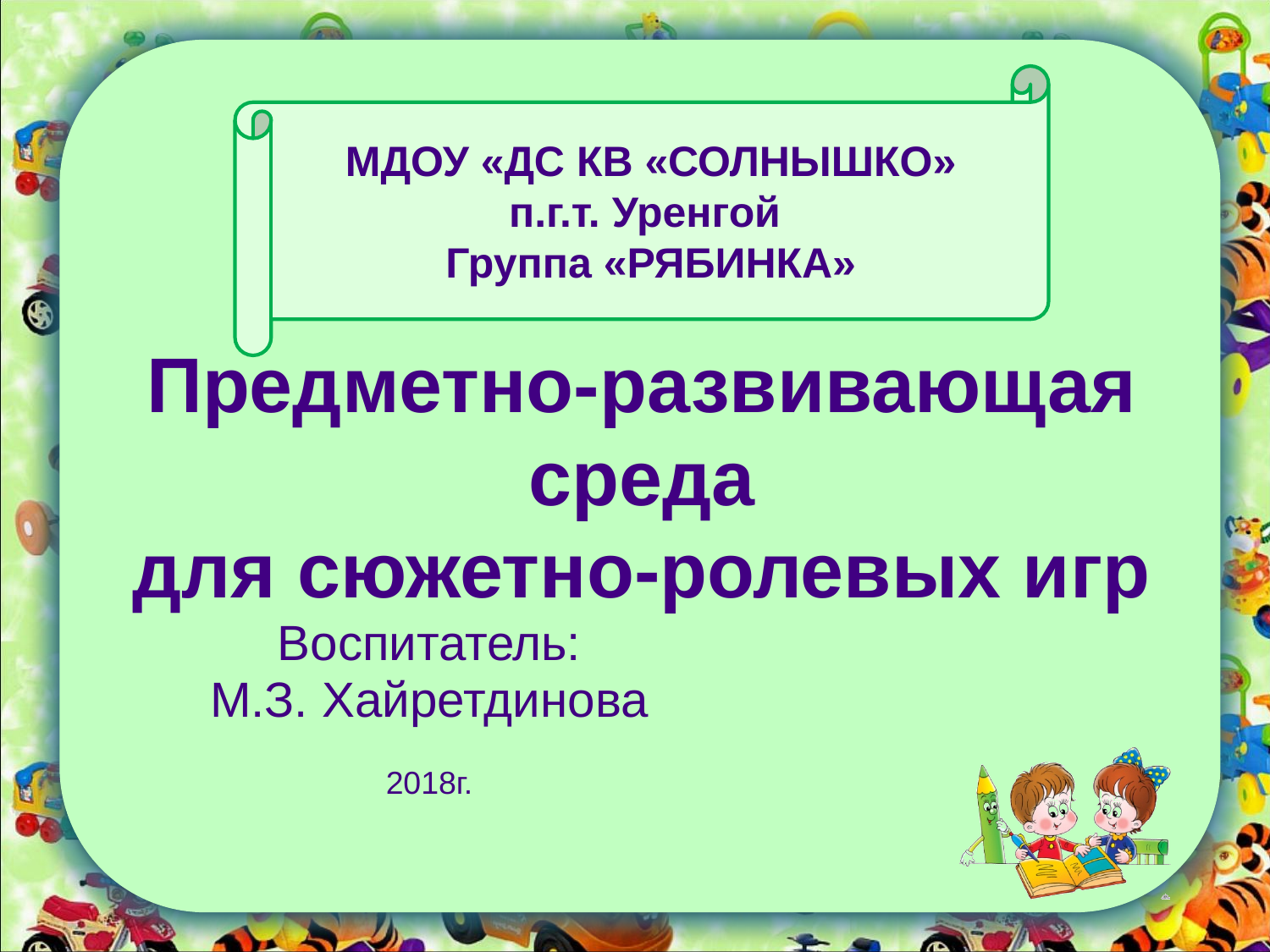

МДОУ «ДС КВ «СОЛНЫШКО»
п.г.т. Уренгой
Группа «РЯБИНКА»

# Предметно-развивающая среда для сюжетно-ролевых игр
Воспитатель:
М.З. Хайретдинова

2018г.